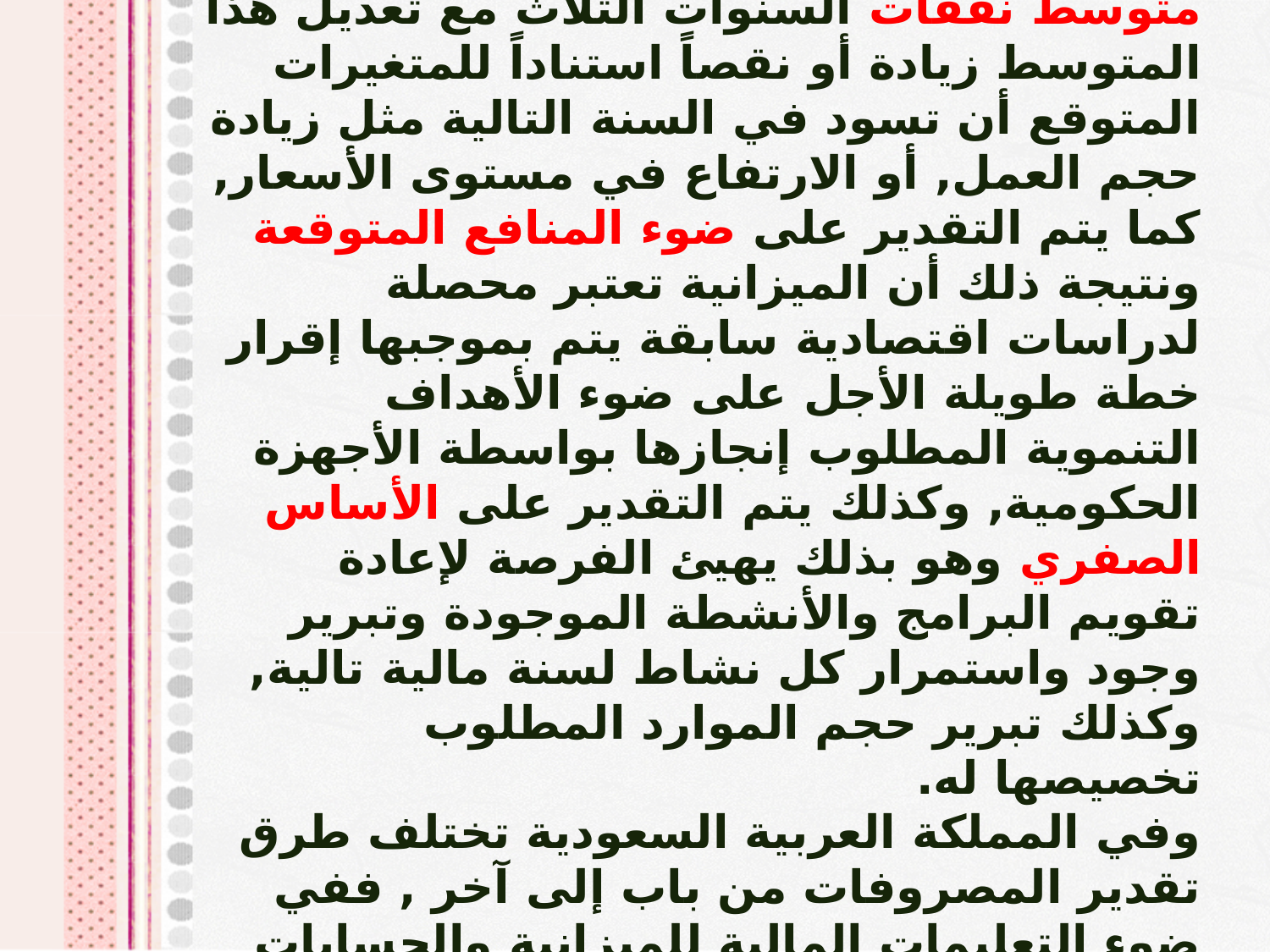

ثانياً: طرق تقدير المصروفات :
سبق أن عرفنا في الفصل الثالث أن من بين أساليب تقدير النفقات التقدير على ضوء بيانات السنوات الثلاث السابقة, وذلك بأخذ متوسط نفقات السنوات الثلاث مع تعديل هذا المتوسط زيادة أو نقصاً استناداً للمتغيرات المتوقع أن تسود في السنة التالية مثل زيادة حجم العمل, أو الارتفاع في مستوى الأسعار, كما يتم التقدير على ضوء المنافع المتوقعة ونتيجة ذلك أن الميزانية تعتبر محصلة لدراسات اقتصادية سابقة يتم بموجبها إقرار خطة طويلة الأجل على ضوء الأهداف التنموية المطلوب إنجازها بواسطة الأجهزة الحكومية, وكذلك يتم التقدير على الأساس الصفري وهو بذلك يهيئ الفرصة لإعادة تقويم البرامج والأنشطة الموجودة وتبرير وجود واستمرار كل نشاط لسنة مالية تالية, وكذلك تبرير حجم الموارد المطلوب تخصيصها له.
وفي المملكة العربية السعودية تختلف طرق تقدير المصروفات من باب إلى آخر , ففي ضوء التعليمات المالية للميزانية والحسابات وما يصدر عن وزارة المالية من تعليمات وما يتضمنه مرسوم الميزانية سنوياً من تعليمات, فإن الطريقة المستخدمة في تقدير مصروفات الأبواب المختلفة, هي: